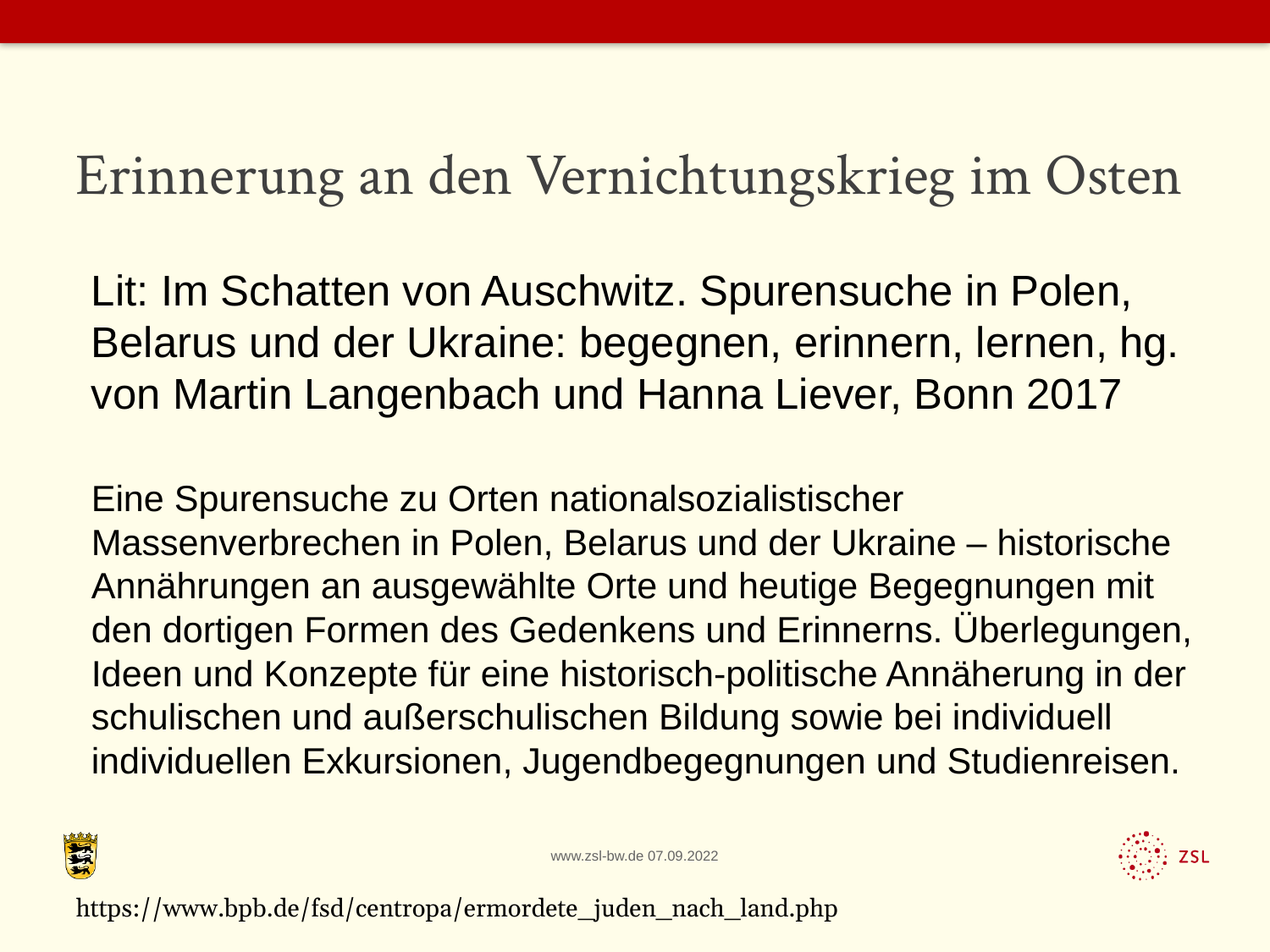

# Erinnerung an den Vernichtungskrieg im Osten
Lit: Im Schatten von Auschwitz. Spurensuche in Polen, Belarus und der Ukraine: begegnen, erinnern, lernen, hg. von Martin Langenbach und Hanna Liever, Bonn 2017

Eine Spurensuche zu Orten nationalsozialistischer Massenverbrechen in Polen, Belarus und der Ukraine – historische Annährungen an ausgewählte Orte und heutige Begegnungen mit den dortigen Formen des Gedenkens und Erinnerns. Überlegungen, Ideen und Konzepte für eine historisch-politische Annäherung in der schulischen und außerschulischen Bildung sowie bei individuell individuellen Exkursionen, Jugendbegegnungen und Studienreisen.

https://www.bpb.de/fsd/centropa/ermordete_juden_nach_land.php